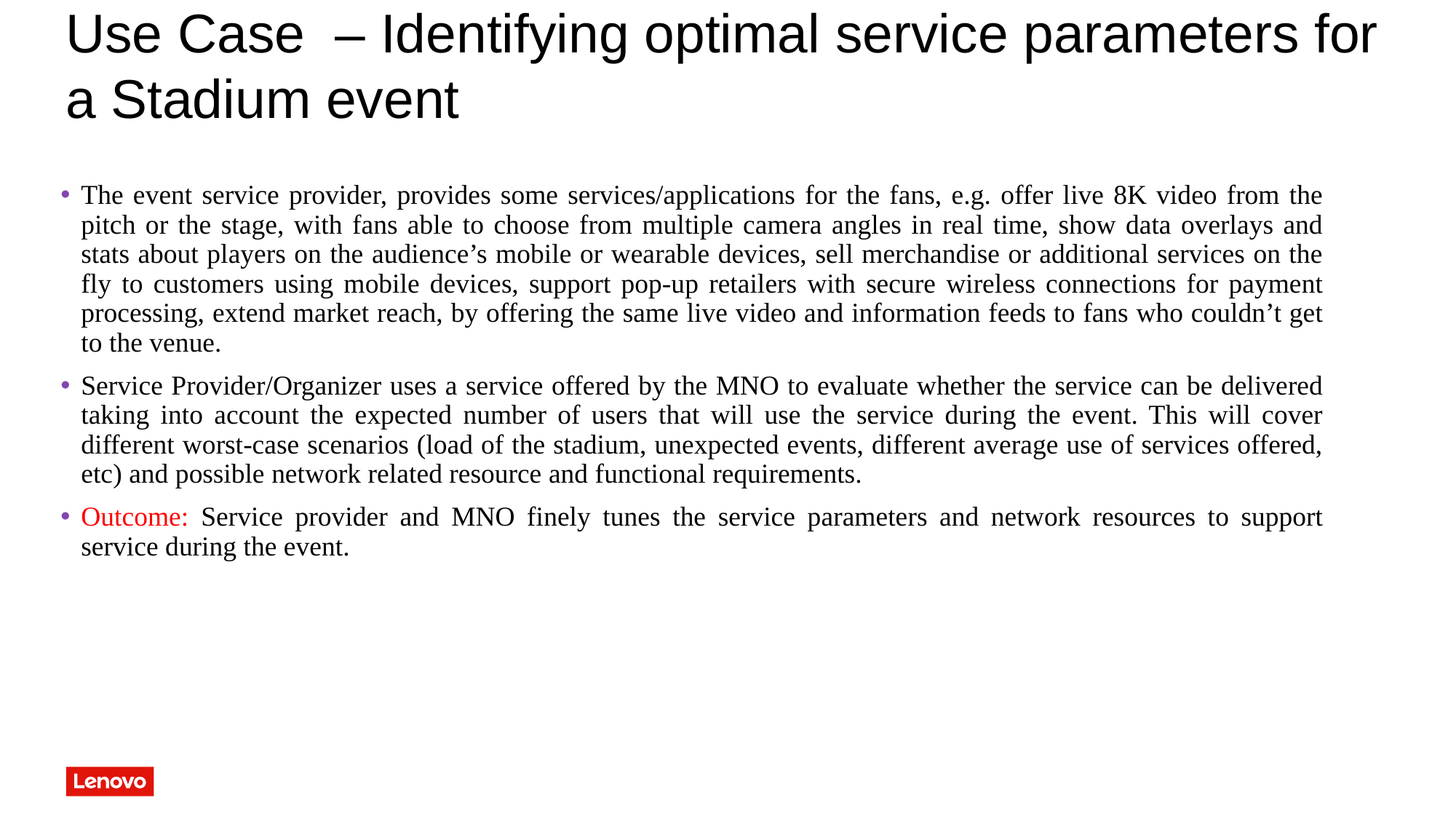

# Use Case  – Identifying optimal service parameters for a Stadium event
The event service provider, provides some services/applications for the fans, e.g. offer live 8K video from the pitch or the stage, with fans able to choose from multiple camera angles in real time, show data overlays and stats about players on the audience’s mobile or wearable devices, sell merchandise or additional services on the fly to customers using mobile devices, support pop-up retailers with secure wireless connections for payment processing, extend market reach, by offering the same live video and information feeds to fans who couldn’t get to the venue.
Service Provider/Organizer uses a service offered by the MNO to evaluate whether the service can be delivered taking into account the expected number of users that will use the service during the event. This will cover different worst-case scenarios (load of the stadium, unexpected events, different average use of services offered, etc) and possible network related resource and functional requirements.
Outcome: Service provider and MNO finely tunes the service parameters and network resources to support service during the event.